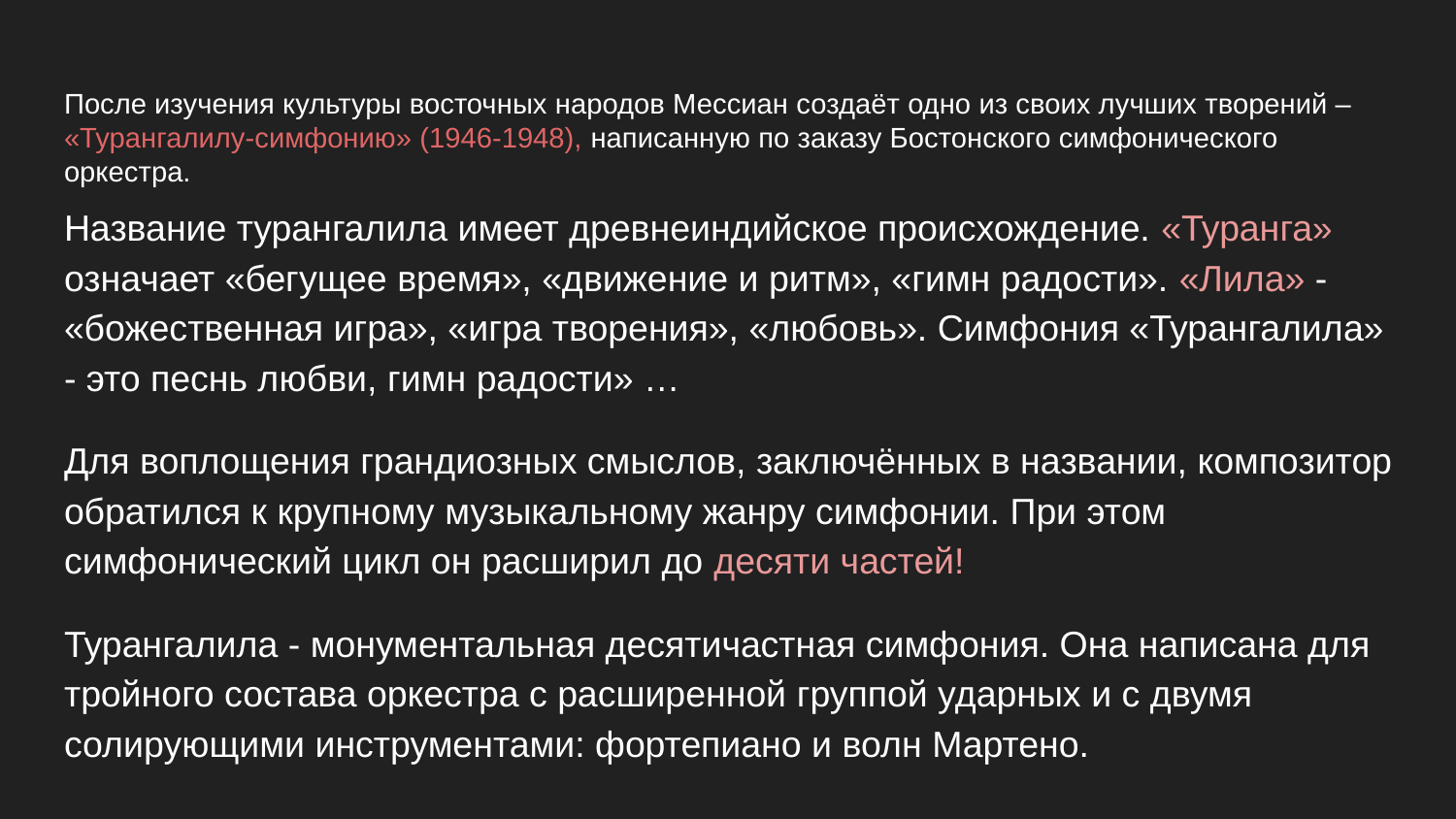

# После изучения культуры восточных народов Мессиан создаёт одно из своих лучших творений – «Турангалилу-симфонию» (1946-1948), написанную по заказу Бостонского симфонического оркестра.
Название турангалила имеет древнеиндийское происхождение. «Туранга» означает «бегущее время», «движение и ритм», «гимн радости». «Лила» - «божественная игра», «игра творения», «любовь». Симфония «Турангалила» - это песнь любви, гимн радости» …
Для воплощения грандиозных смыслов, заключённых в названии, композитор обратился к крупному музыкальному жанру симфонии. При этом симфонический цикл он расширил до десяти частей!
Турангалила - монументальная десятичастная симфония. Она написана для тройного состава оркестра с расширенной группой ударных и с двумя солирующими инструментами: фортепиано и волн Мартено.